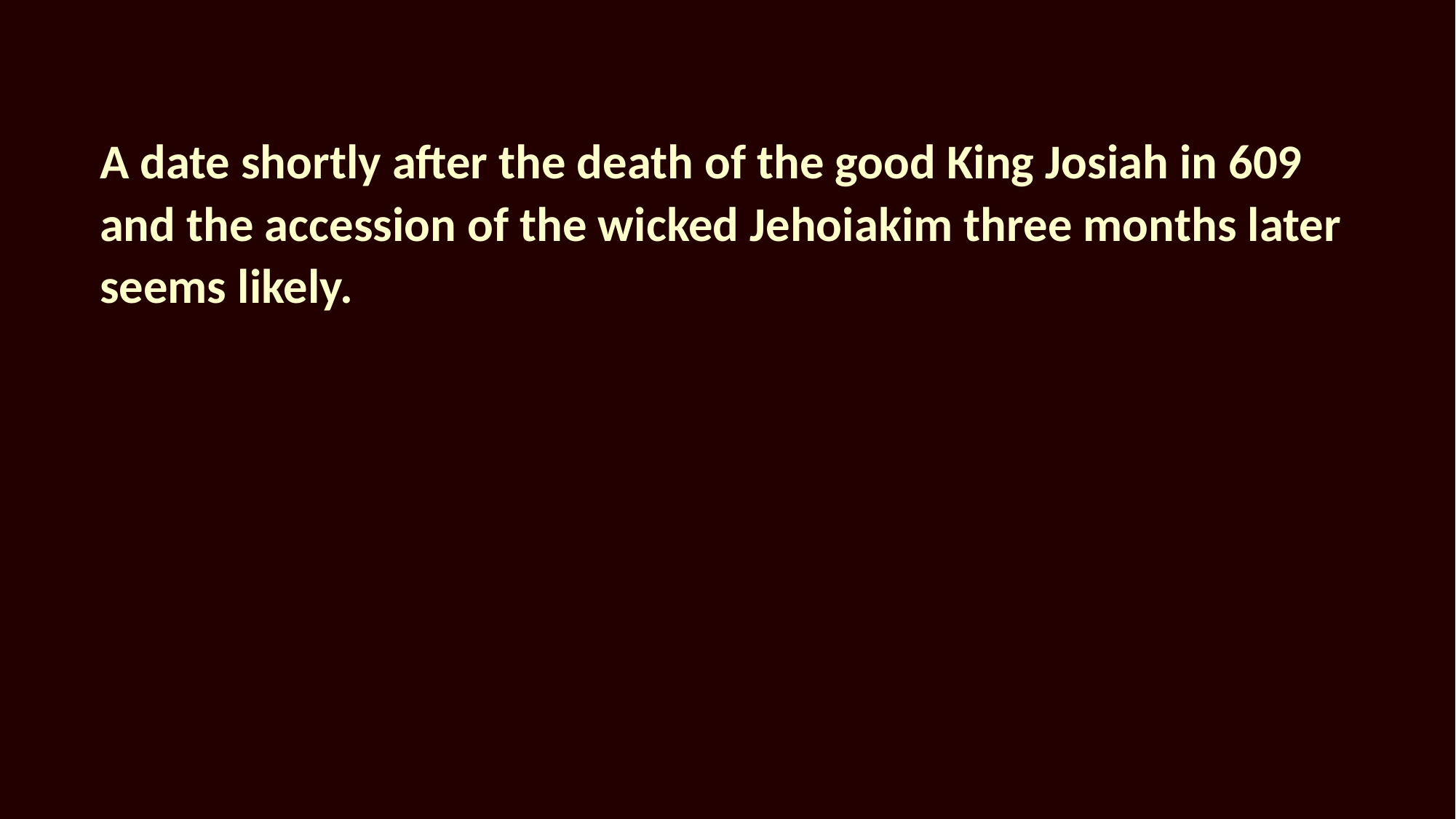

A date shortly after the death of the good King Josiah in 609 and the accession of the wicked Jehoiakim three months later seems likely.